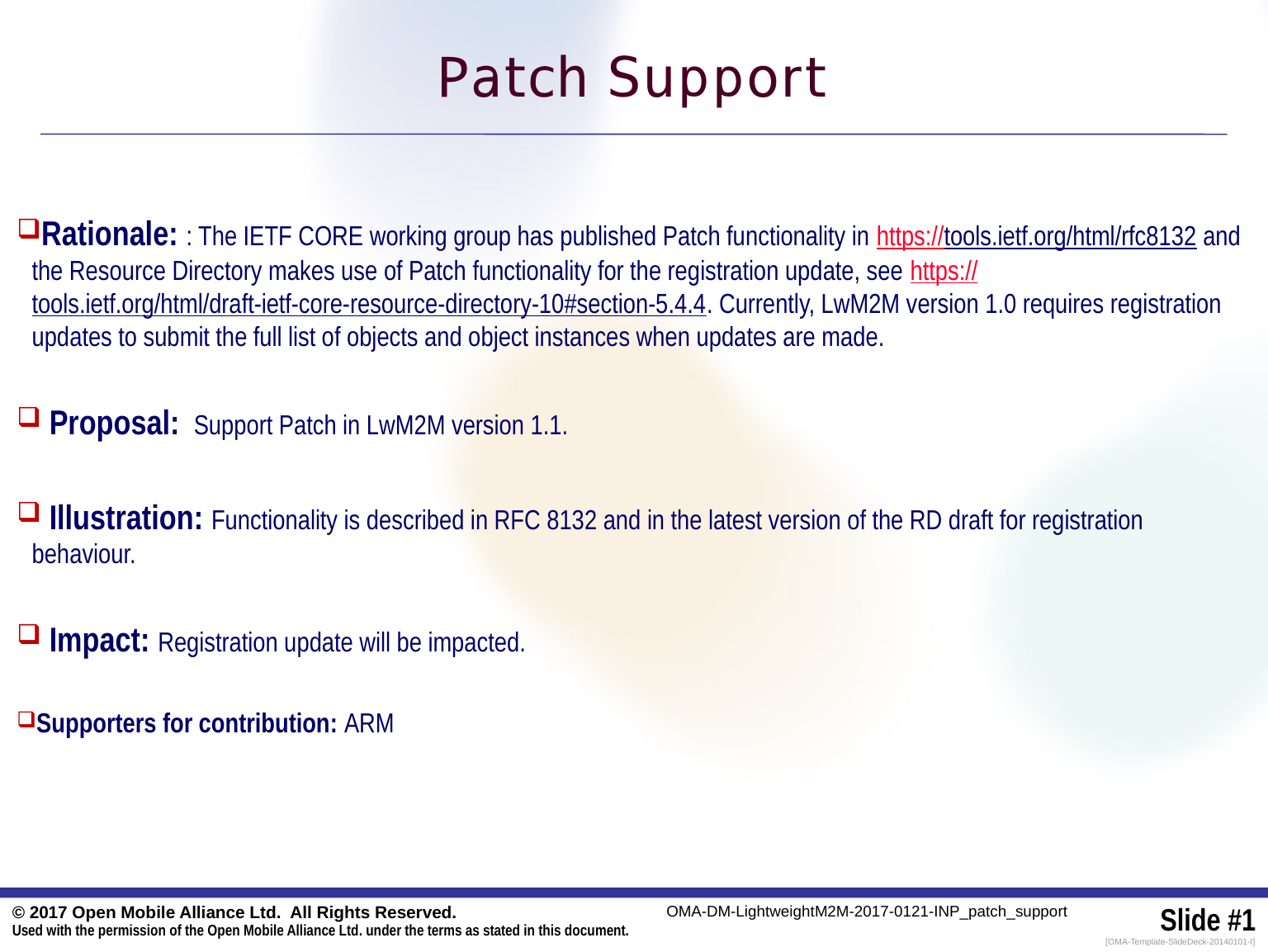

Patch Support

Rationale: : The IETF CORE working group has published Patch functionality in https://tools.ietf.org/html/rfc8132 and the Resource Directory makes use of Patch functionality for the registration update, see https://tools.ietf.org/html/draft-ietf-core-resource-directory-10#section-5.4.4. Currently, LwM2M version 1.0 requires registration updates to submit the full list of objects and object instances when updates are made.

 Proposal:  Support Patch in LwM2M version 1.1.

 Illustration: Functionality is described in RFC 8132 and in the latest version of the RD draft for registration behaviour.

 Impact: Registration update will be impacted.

Supporters for contribution: ARM